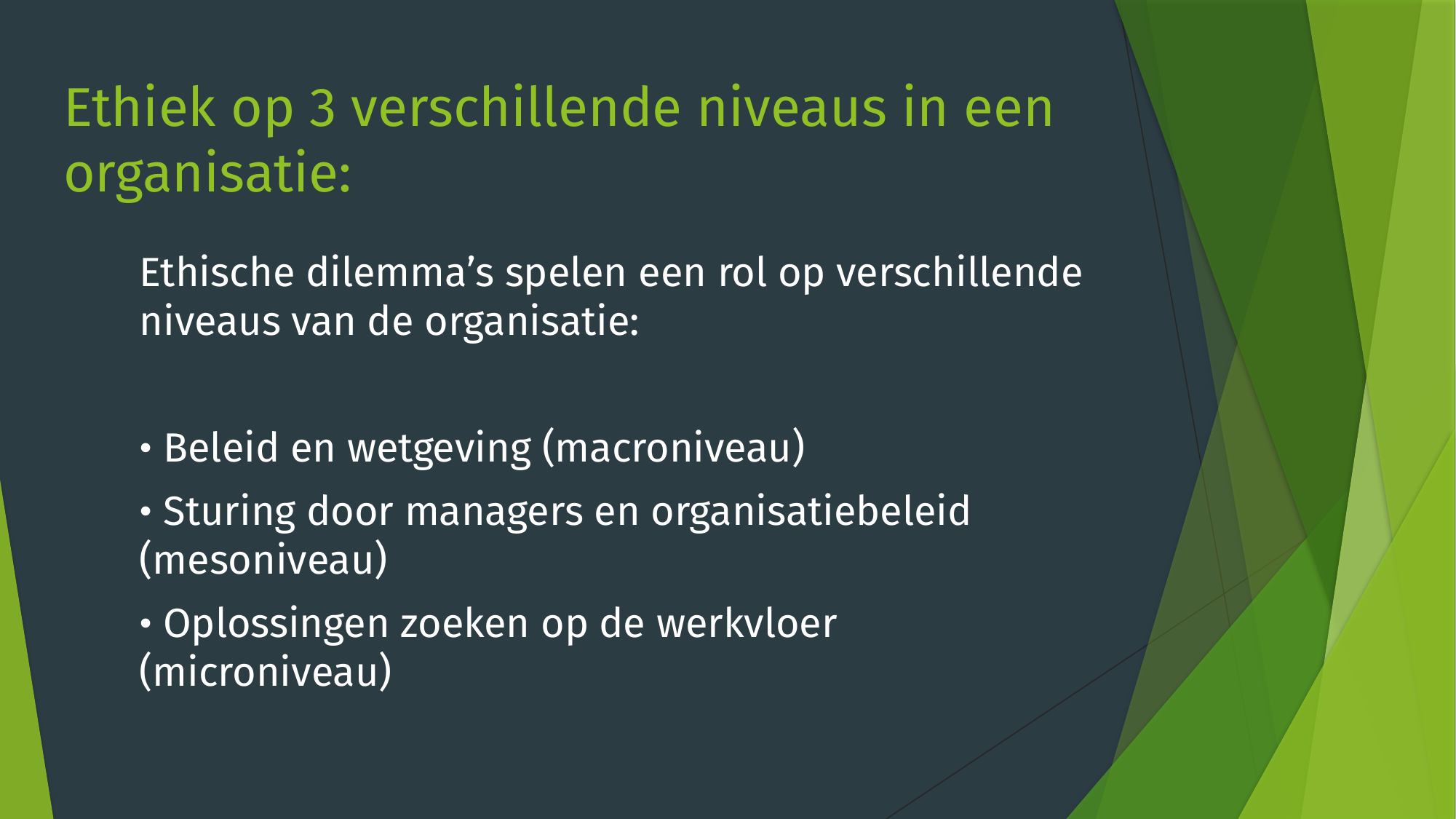

# Ethiek op 3 verschillende niveaus in een organisatie:
Ethische dilemma’s spelen een rol op verschillende niveaus van de organisatie:

• Beleid en wetgeving (macroniveau)
• Sturing door managers en organisatiebeleid (mesoniveau)
• Oplossingen zoeken op de werkvloer (microniveau)